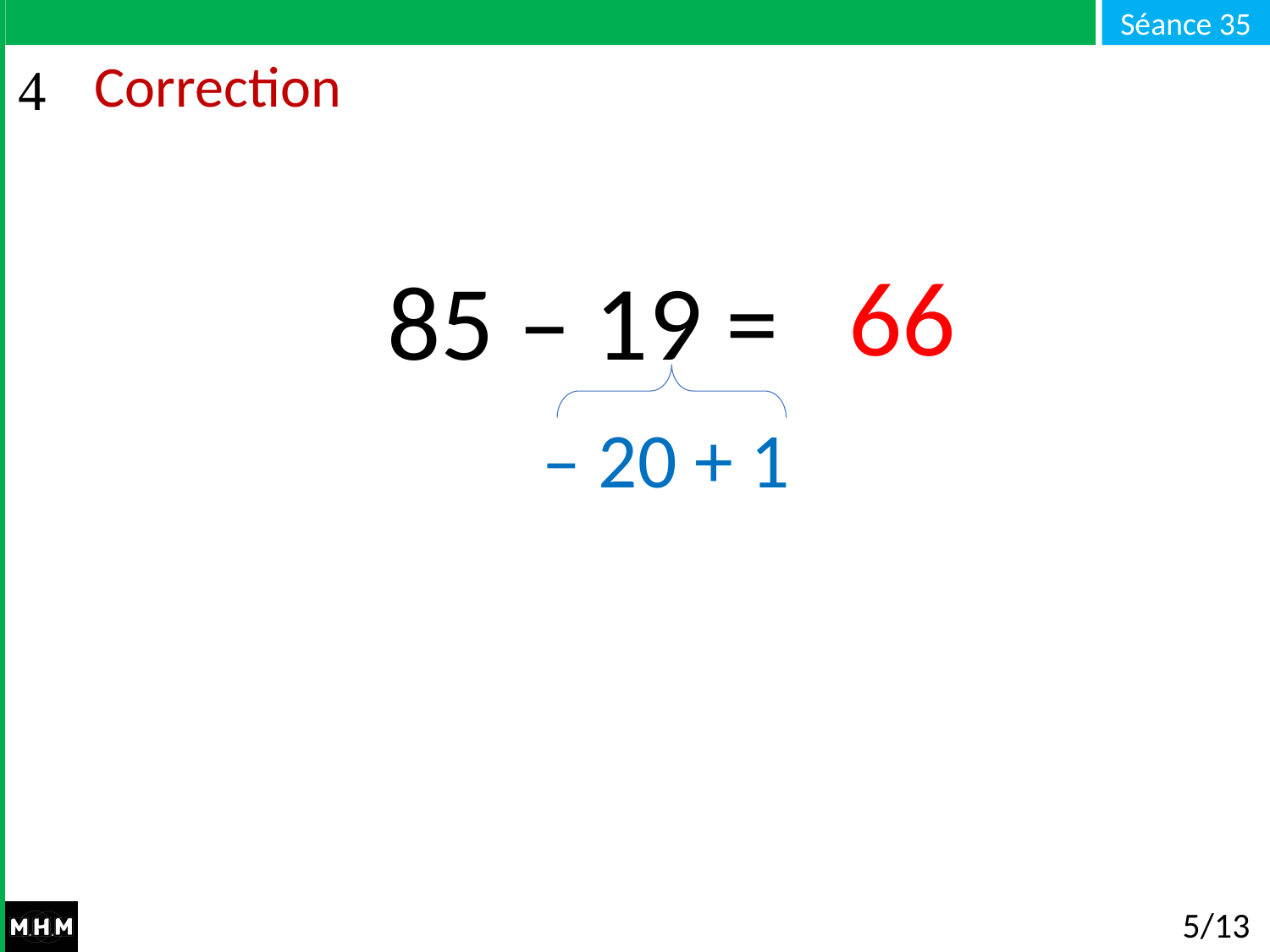

# Correction
66
85 – 19 =

– 20 + 1
5/13